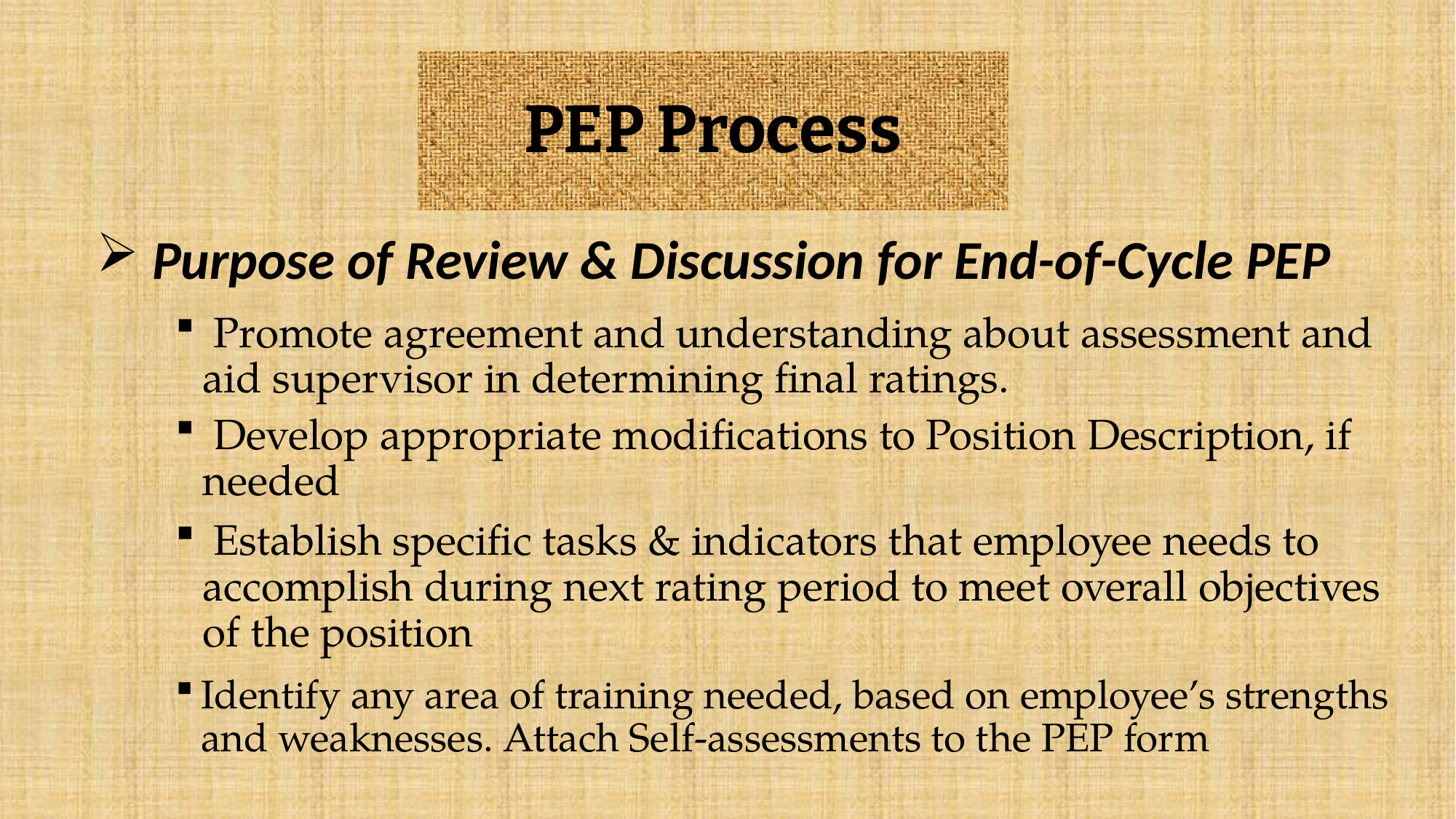

# PEP Process
 Purpose of Review & Discussion for End-of-Cycle PEP
 Promote agreement and understanding about assessment and aid supervisor in determining final ratings.
 Develop appropriate modifications to Position Description, if needed
 Establish specific tasks & indicators that employee needs to accomplish during next rating period to meet overall objectives of the position
Identify any area of training needed, based on employee’s strengths and weaknesses. Attach Self-assessments to the PEP form